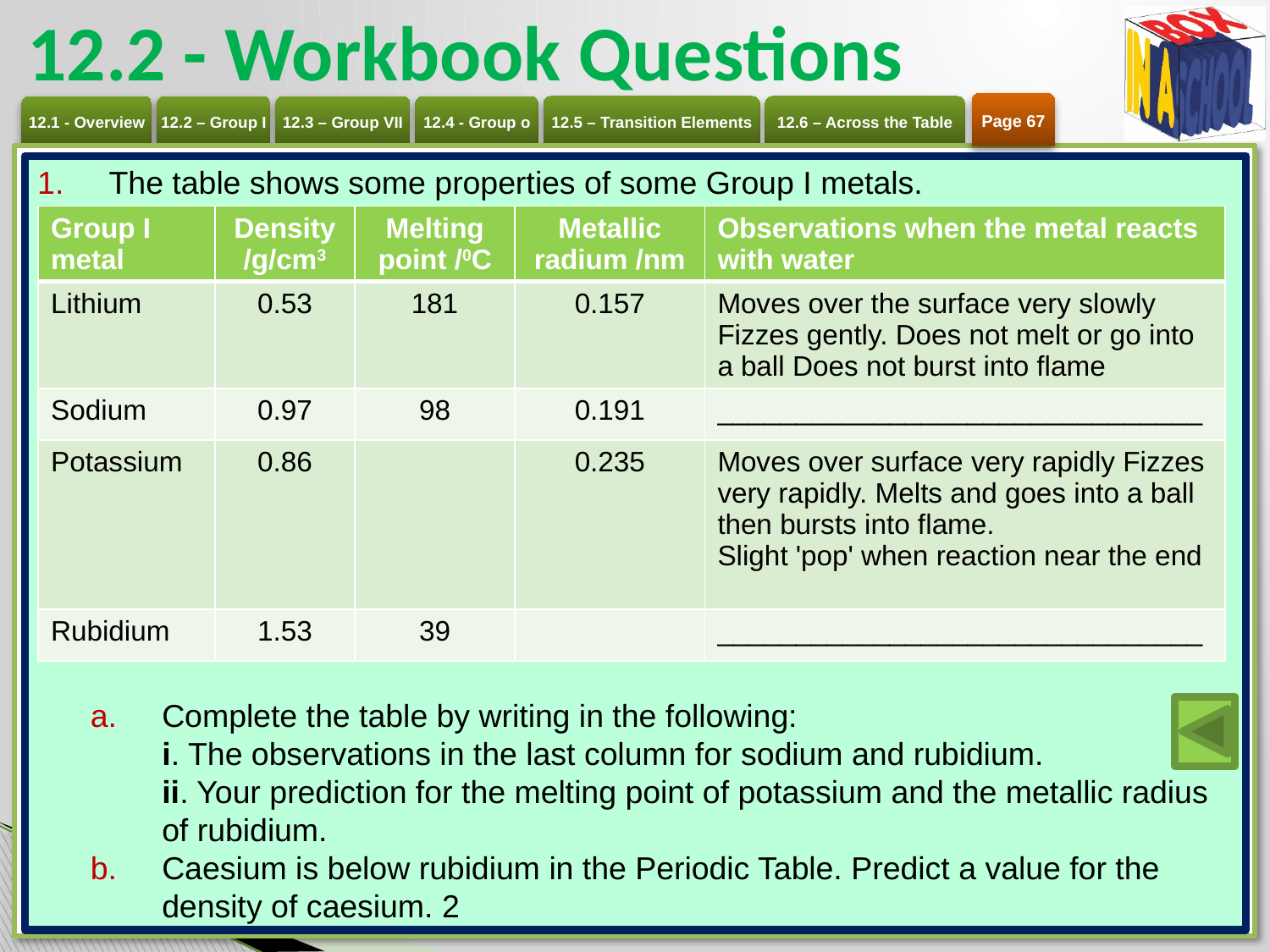

# 12.2 - Workbook Questions
Page 67
The table shows some properties of some Group I metals.

Complete the table by writing in the following:
i. The observations in the last column for sodium and rubidium.
ii. Your prediction for the melting point of potassium and the metallic radius of rubidium.
Caesium is below rubidium in the Periodic Table. Predict a value for the density of caesium. 2
| Group I metal | Density /g/cm3 | Melting point /0C | Metallic radium /nm | Observations when the metal reacts with water |
| --- | --- | --- | --- | --- |
| Lithium | 0.53 | 181 | 0.157 | Moves over the surface very slowly Fizzes gently. Does not melt or go into a ball Does not burst into flame |
| Sodium | 0.97 | 98 | 0.191 | \_\_\_\_\_\_\_\_\_\_\_\_\_\_\_\_\_\_\_\_\_\_\_\_\_\_\_\_\_\_\_ |
| Potassium | 0.86 |  | 0.235 | Moves over surface very rapidly Fizzes very rapidly. Melts and goes into a ball then bursts into flame. Slight 'pop' when reaction near the end |
| Rubidium | 1.53 | 39 |  | \_\_\_\_\_\_\_\_\_\_\_\_\_\_\_\_\_\_\_\_\_\_\_\_\_\_\_\_\_\_\_ |